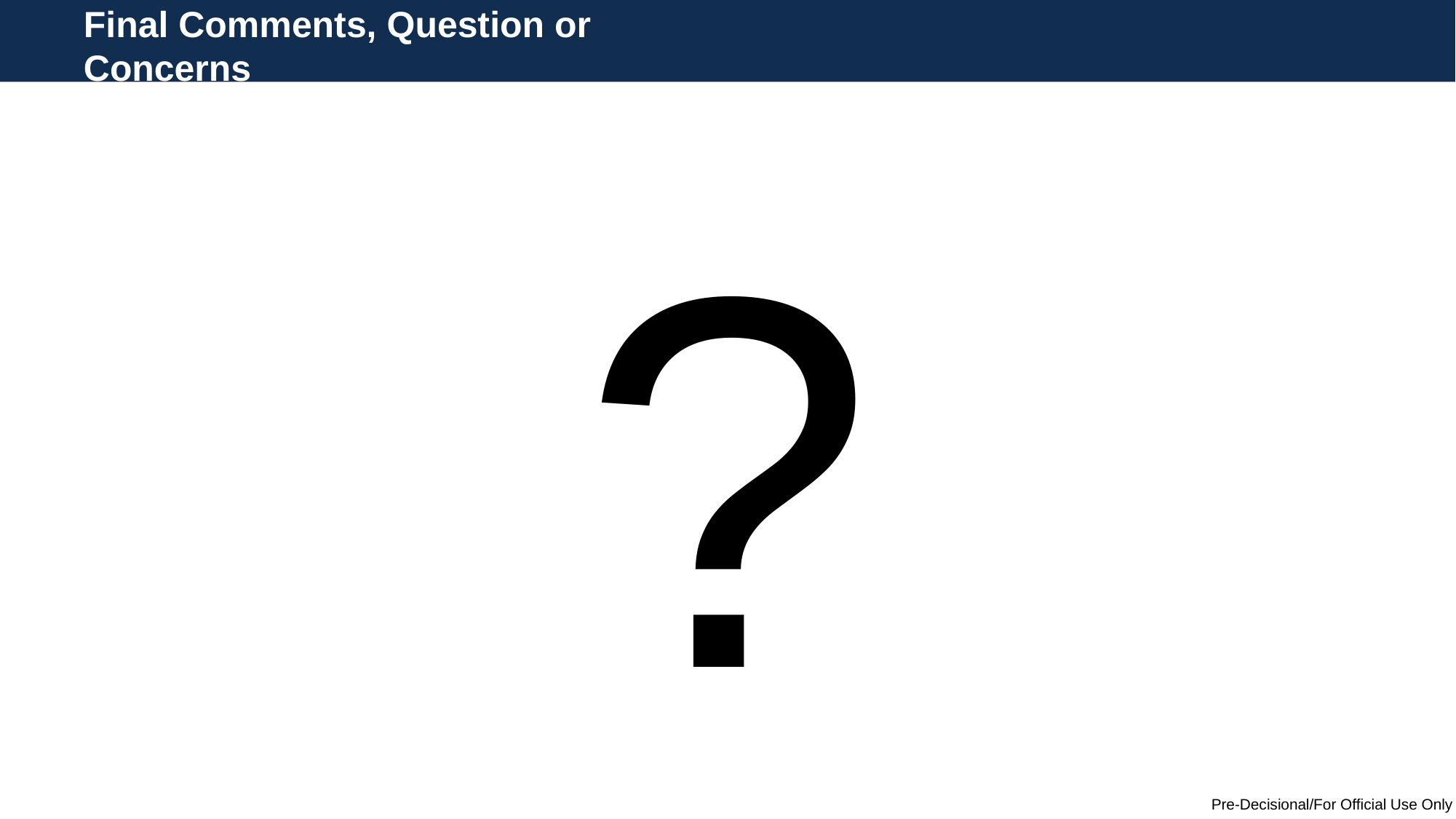

# Final Comments, Question or Concerns
?